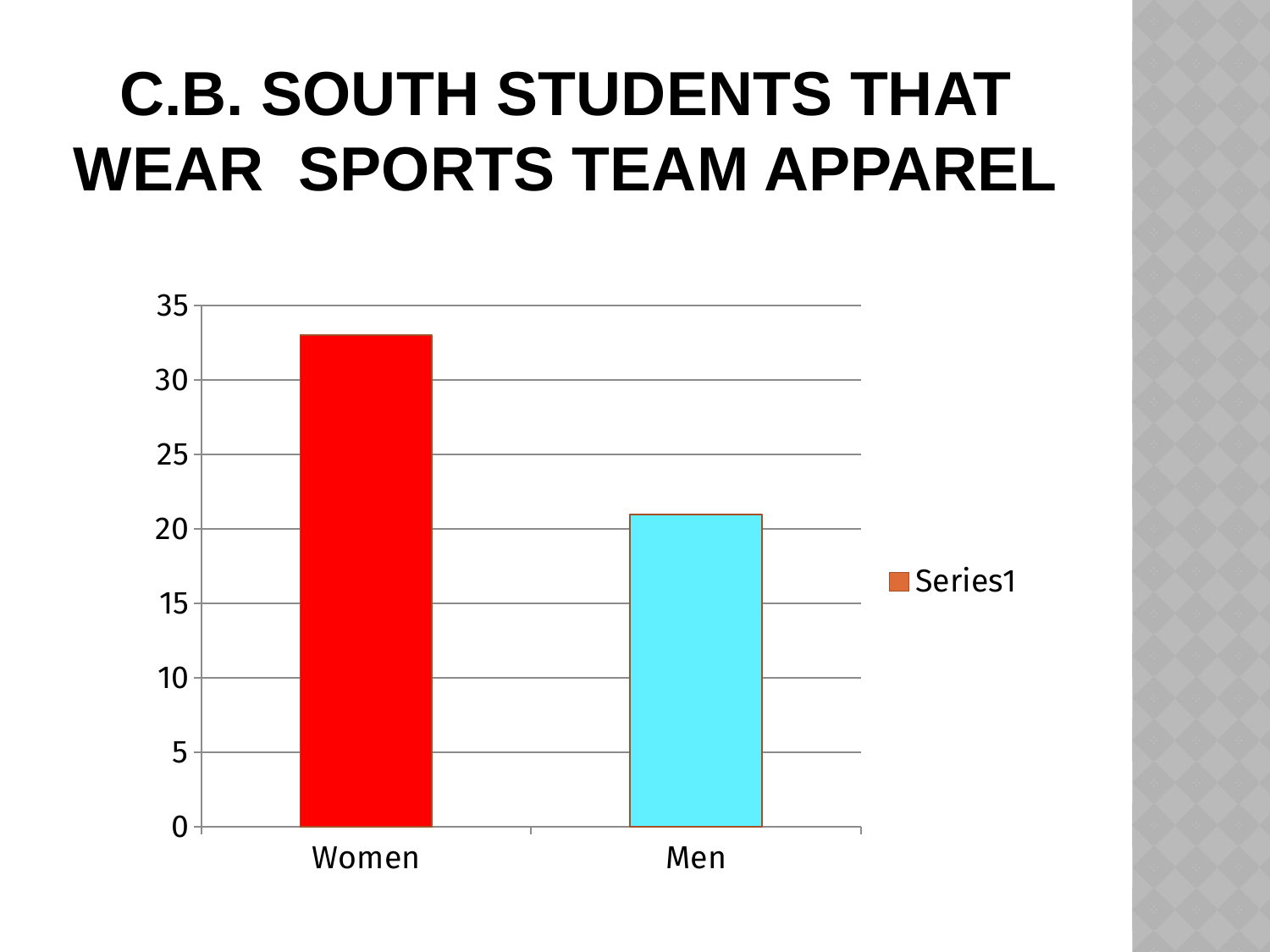

# C.B. South Students that Wear  Sports Team Apparel

### Chart

| Category |  |
|---|---|
| Women | 33.0 |
| Men | 21.0 |